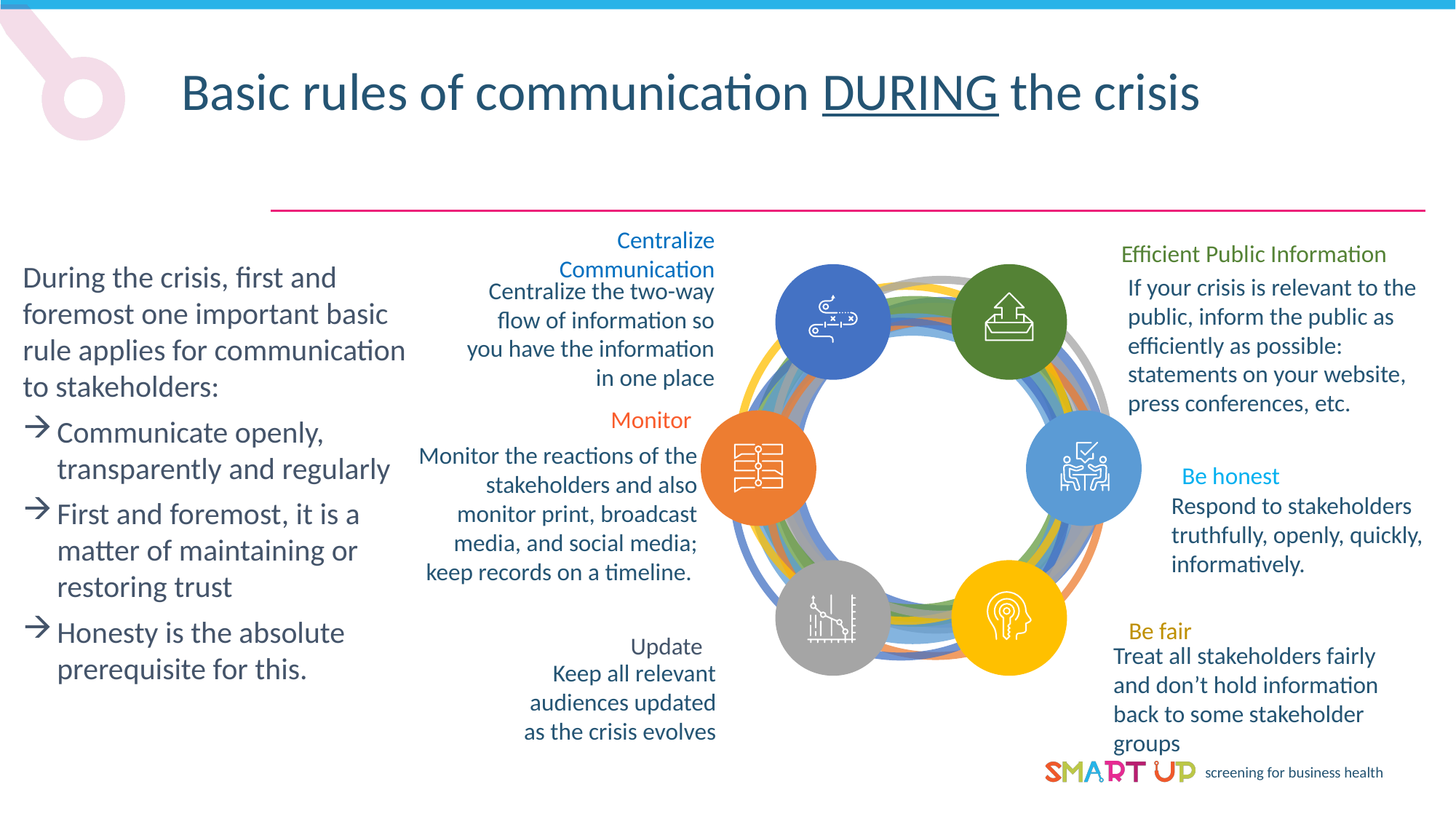

Basic rules of communication DURING the crisis
Centralize Communication
Efficient Public Information
During the crisis, first and foremost one important basic rule applies for communication to stakeholders:
Communicate openly, transparently and regularly
First and foremost, it is a matter of maintaining or restoring trust
Honesty is the absolute prerequisite for this.

If your crisis is relevant to the public, inform the public as efficiently as possible: statements on your website, press conferences, etc.
Centralize the two-way flow of information so you have the information in one place

Monitor

Monitor the reactions of the stakeholders and also monitor print, broadcast media, and social media; keep records on a timeline.

Be honest
Respond to stakeholders truthfully, openly, quickly, informatively.

Be fair
Update
Treat all stakeholders fairly and don’t hold information back to some stakeholder groups
Keep all relevant audiences updated as the crisis evolves